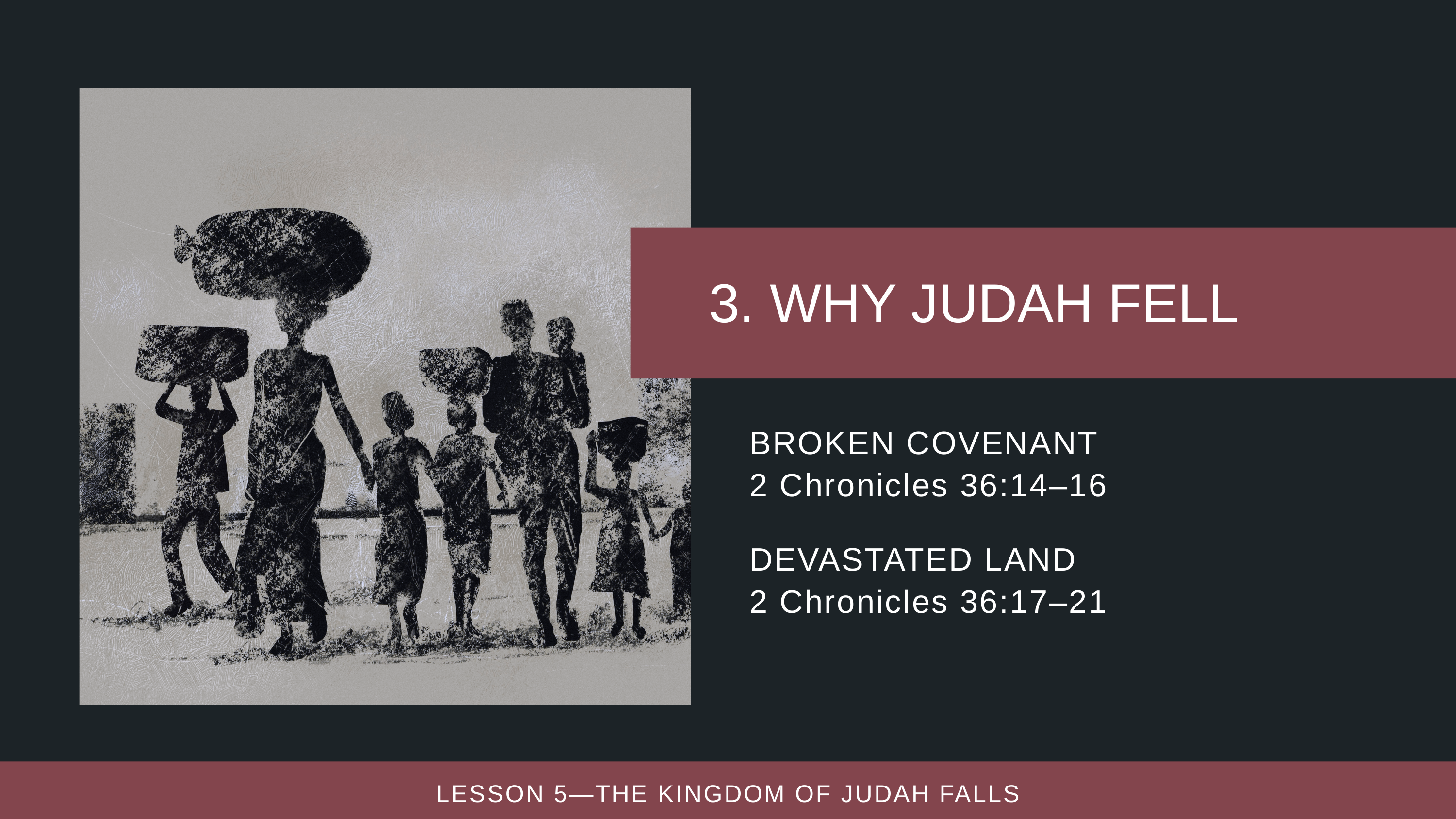

BROKEN COVENANT
2 Chronicles 36:14–16

DEVASTATED LAND
2 Chronicles 36:17–21